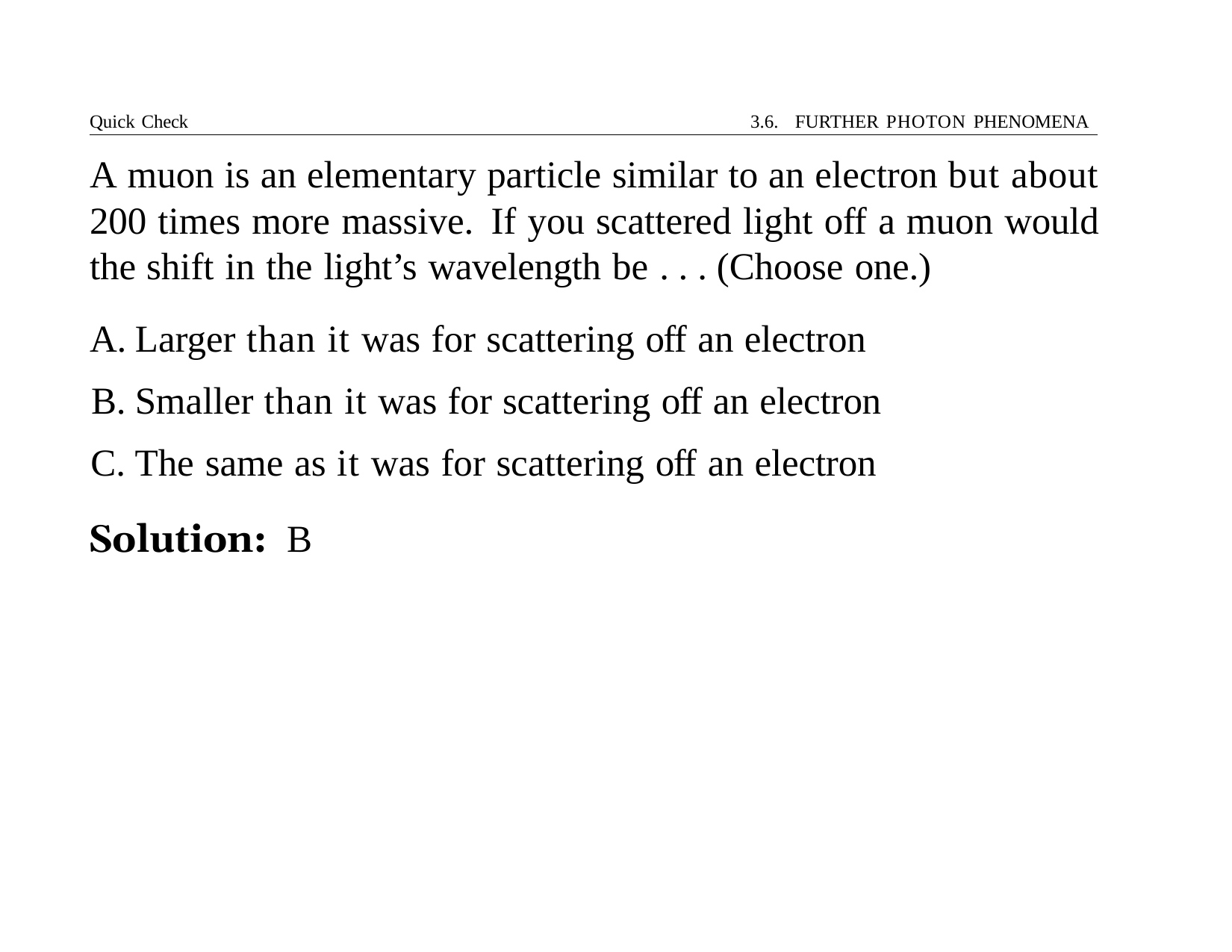

Quick Check	3.6.  FURTHER PHOTON PHENOMENA

# A muon is an elementary particle similar to an electron but about 200 times more massive. If you scattered light off a muon would the shift in the light’s wavelength be . . . (Choose one.)
Larger than it was for scattering off an electron
Smaller than it was for scattering off an electron
The same as it was for scattering off an electron
Solution:	B